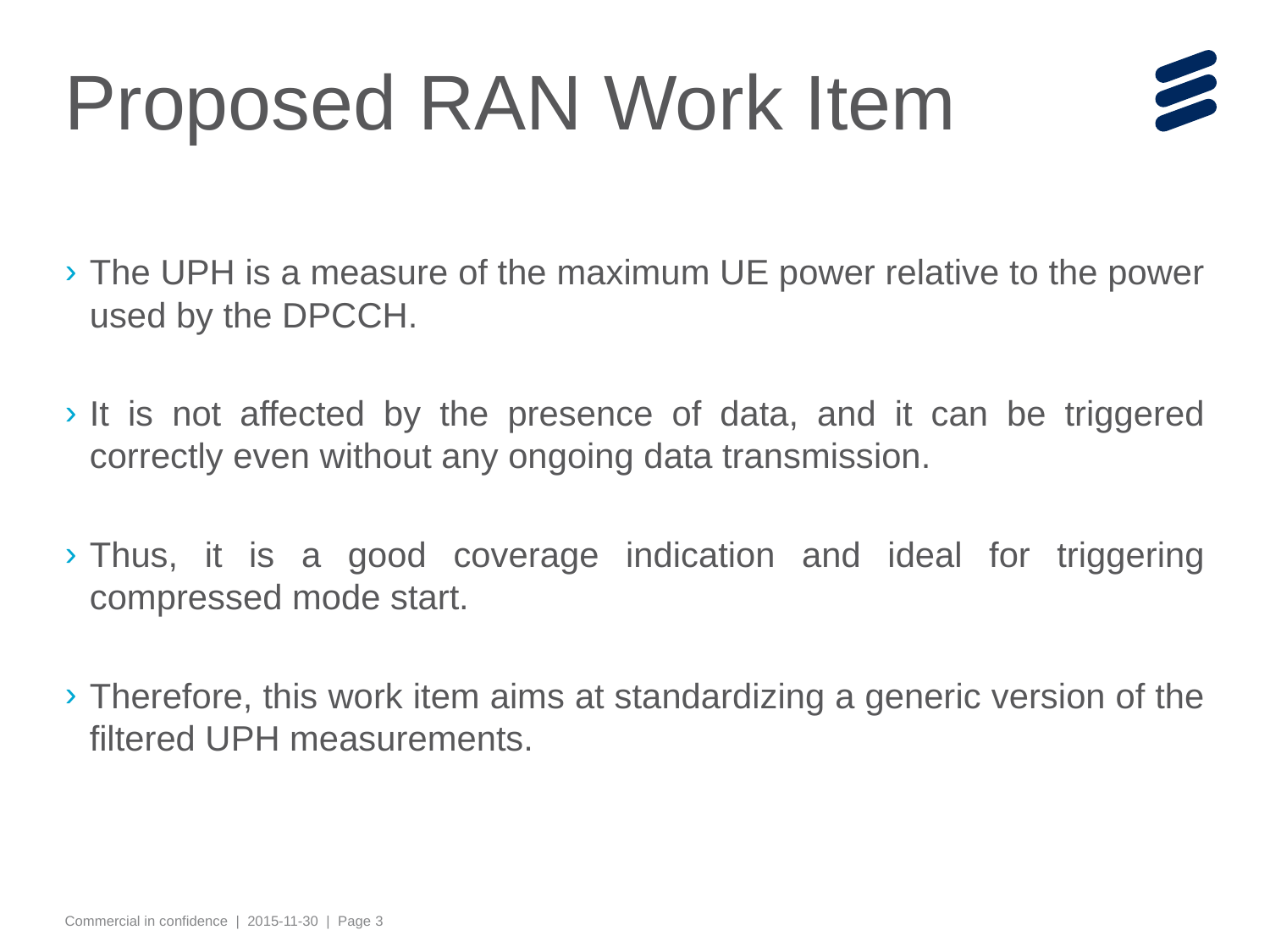

# Proposed RAN Work Item
The UPH is a measure of the maximum UE power relative to the power used by the DPCCH.

It is not affected by the presence of data, and it can be triggered correctly even without any ongoing data transmission.

Thus, it is a good coverage indication and ideal for triggering compressed mode start.

Therefore, this work item aims at standardizing a generic version of the filtered UPH measurements.